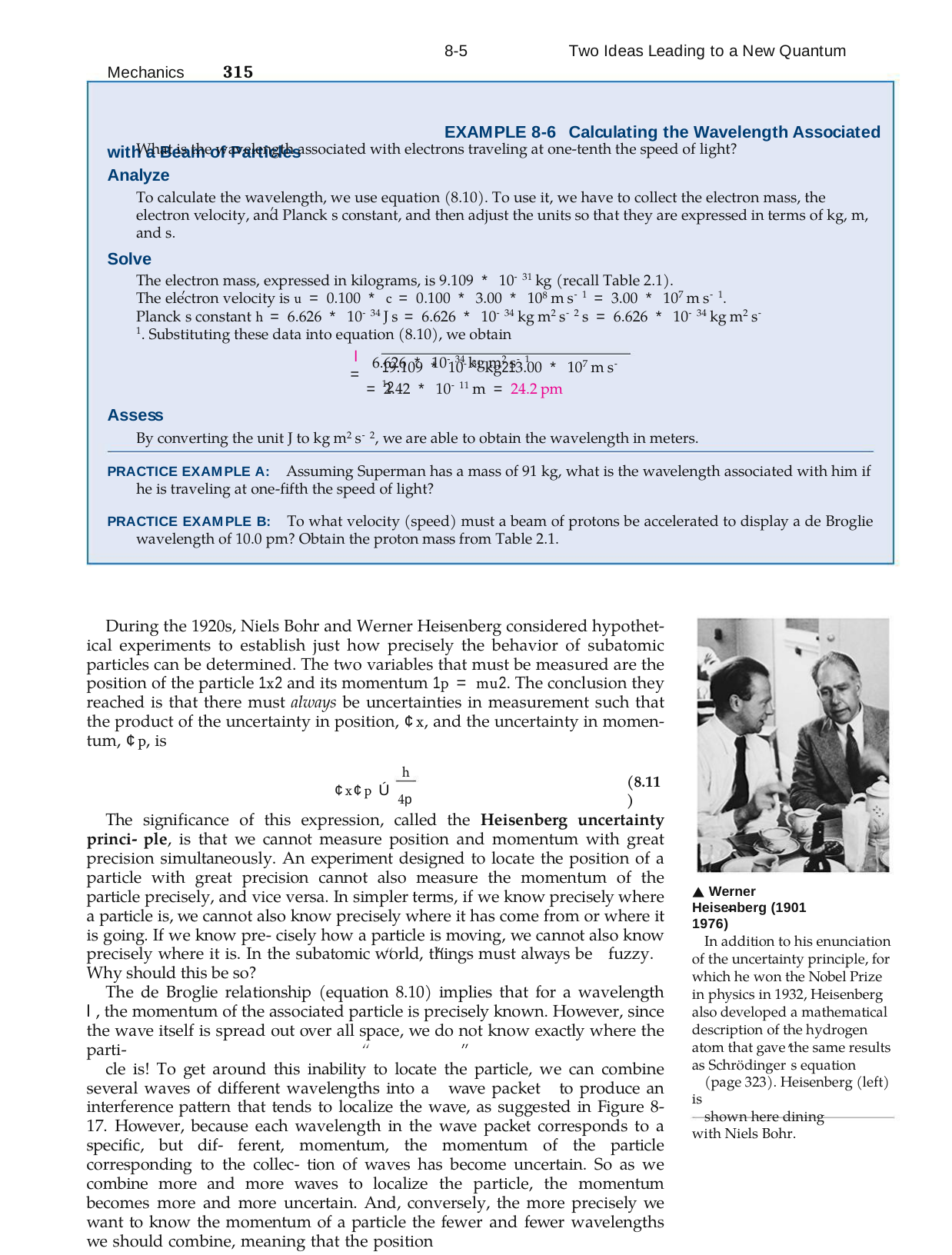

8-5	Two Ideas Leading to a New Quantum Mechanics	315

EXAMPLE 8-6	Calculating the Wavelength Associated with a Beam of Particles
What is the wavelength associated with electrons traveling at one-tenth the speed of light?
Analyze
To calculate the wavelength, we use equation (8.10). To use it, we have to collect the electron mass, the electron velocity, and Planck s constant, and then adjust the units so that they are expressed in terms of kg, m, and s.
Solve
The electron mass, expressed in kilograms, is 9.109  *  10-31 kg (recall Table 2.1).
The electron velocity is u  =  0.100  *  c  =  0.100  *  3.00  *  108 m s-1  =  3.00  *  107 m s-1.
Planck s constant h  =  6.626  *  10-34 J s  =  6.626  *  10-34 kg m2 s-2 s  =  6.626  *  10-34 kg m2 s-1. Substituting these data into equation (8.10), we obtain
6.626  *  10-34 kg m2 s-1

 l  =
19.109  *  10-31 kg213.00  *  107 m s-12
  =  2.42  *  10-11 m  =  24.2 pm
Assess
By converting the unit J to kg m2 s-2, we are able to obtain the wavelength in meters.
PRACTICE EXAMPLE A:    Assuming Superman has a mass of 91 kg, what is the wavelength associated with him if he is traveling at one-fifth the speed of light?

PRACTICE EXAMPLE B:    To what velocity (speed) must a beam of protons be accelerated to display a de Broglie wavelength of 10.0 pm? Obtain the proton mass from Table 2.1.
During the 1920s, Niels Bohr and Werner Heisenberg considered hypothet- ical experiments to establish just how precisely the behavior of subatomic particles can be determined. The two variables that must be measured are the position of the particle 1x2 and its momentum 1p  =  mu2. The conclusion they reached is that there must always be uncertainties in measurement such that the product of the uncertainty in position, ¢x, and the uncertainty in momen- tum, ¢p, is
h
(8.11)
¢x¢p  Ú  4p
The significance of this expression, called the Heisenberg uncertainty princi- ple, is that we cannot measure position and momentum with great precision simultaneously. An experiment designed to locate the position of a particle with great precision cannot also measure the momentum of the particle precisely, and vice versa. In simpler terms, if we know precisely where a particle is, we cannot also know precisely where it has come from or where it is going. If we know pre- cisely how a particle is moving, we cannot also know precisely where it is. In the subatomic world, things must always be   fuzzy.   Why should this be so?
The de Broglie relationship (equation 8.10) implies that for a wavelength l, the momentum of the associated particle is precisely known. However, since the wave itself is spread out over all space, we do not know exactly where the parti-
cle is! To get around this inability to locate the particle, we can combine several waves of different wavelengths into a   wave packet   to produce an interference pattern that tends to localize the wave, as suggested in Figure 8-17. However, because each wavelength in the wave packet corresponds to a specific, but dif- ferent, momentum, the momentum of the particle corresponding to the collec- tion of waves has become uncertain. So as we combine more and more waves to localize the particle, the momentum becomes more and more uncertain. And, conversely, the more precisely we want to know the momentum of a particle the fewer and fewer wavelengths we should combine, meaning that the position
 Werner Heisenberg (1901  1976)
In addition to his enunciation of the uncertainty principle, for which he won the Nobel Prize in physics in 1932, Heisenberg also developed a mathematical description of the hydrogen atom that gave the same results as Schrödinger s equation
(page 323). Heisenberg (left) is
shown here dining with Niels Bohr.